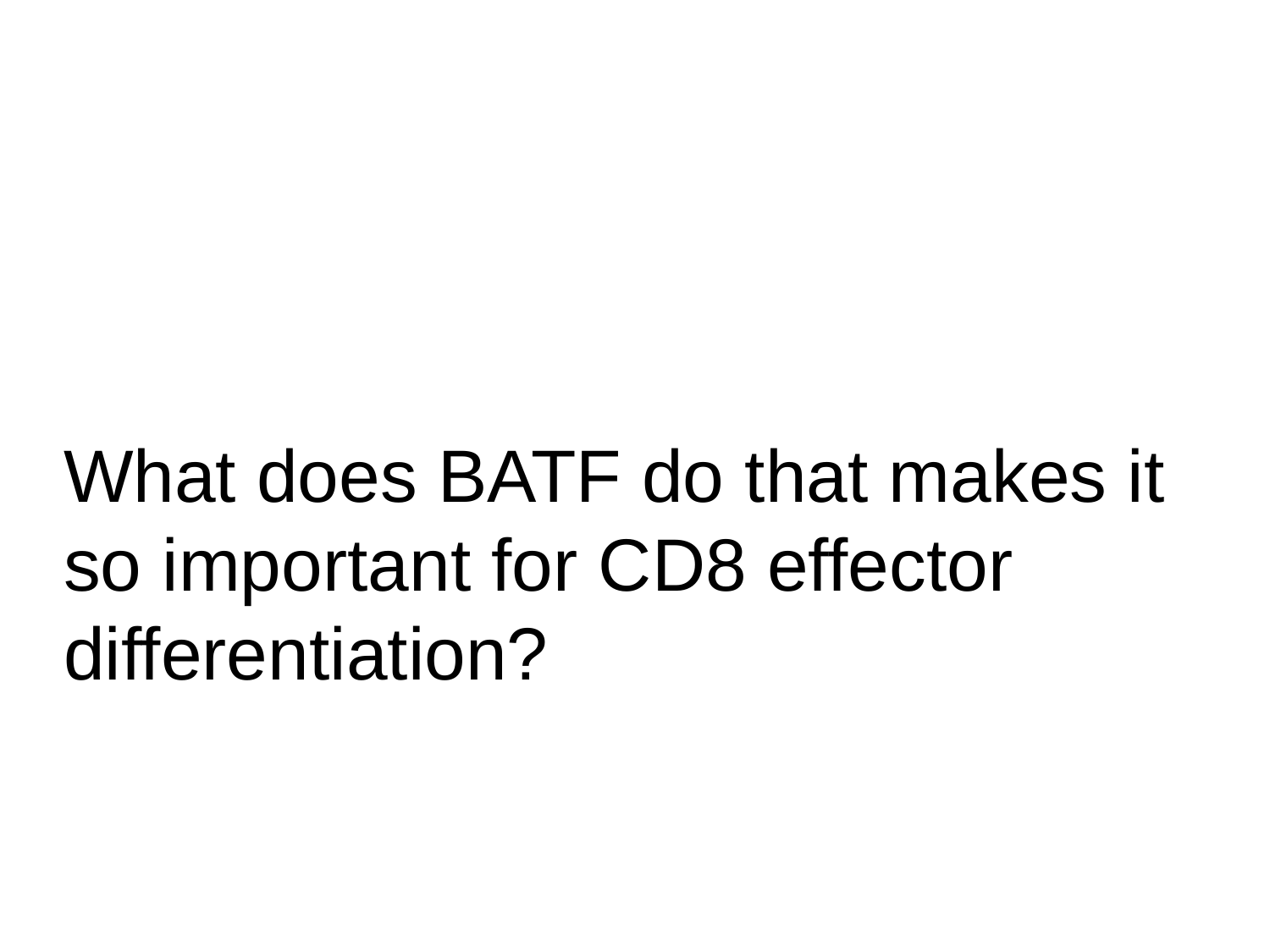

What does BATF do that makes it so important for CD8 effector differentiation?